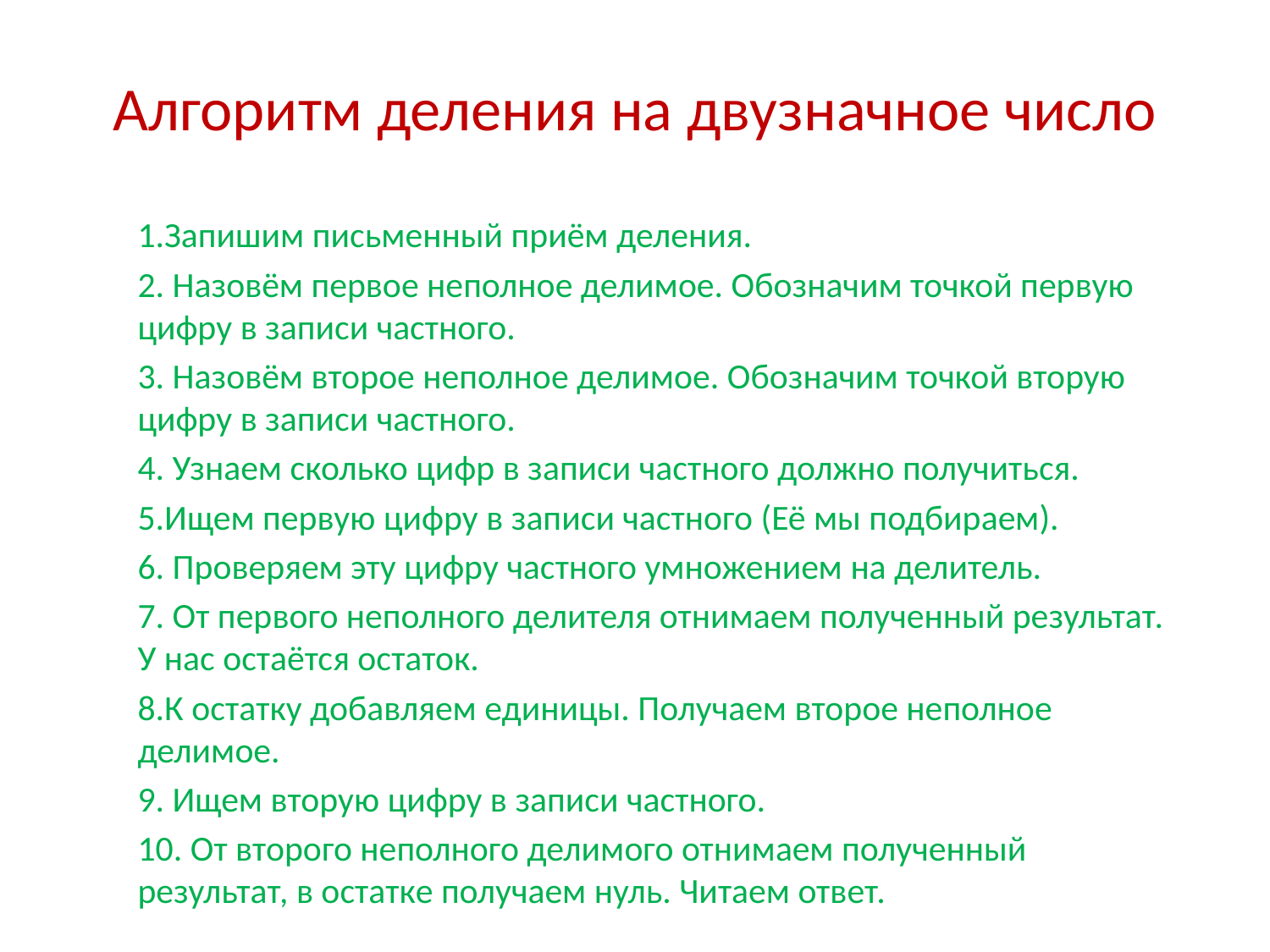

# Алгоритм деления на двузначное число
1.Запишим письменный приём деления.
2. Назовём первое неполное делимое. Обозначим точкой первую цифру в записи частного.
3. Назовём второе неполное делимое. Обозначим точкой вторую цифру в записи частного.
4. Узнаем сколько цифр в записи частного должно получиться.
5.Ищем первую цифру в записи частного (Её мы подбираем).
6. Проверяем эту цифру частного умножением на делитель.
7. От первого неполного делителя отнимаем полученный результат. У нас остаётся остаток.
8.К остатку добавляем единицы. Получаем второе неполное делимое.
9. Ищем вторую цифру в записи частного.
10. От второго неполного делимого отнимаем полученный результат, в остатке получаем нуль. Читаем ответ.